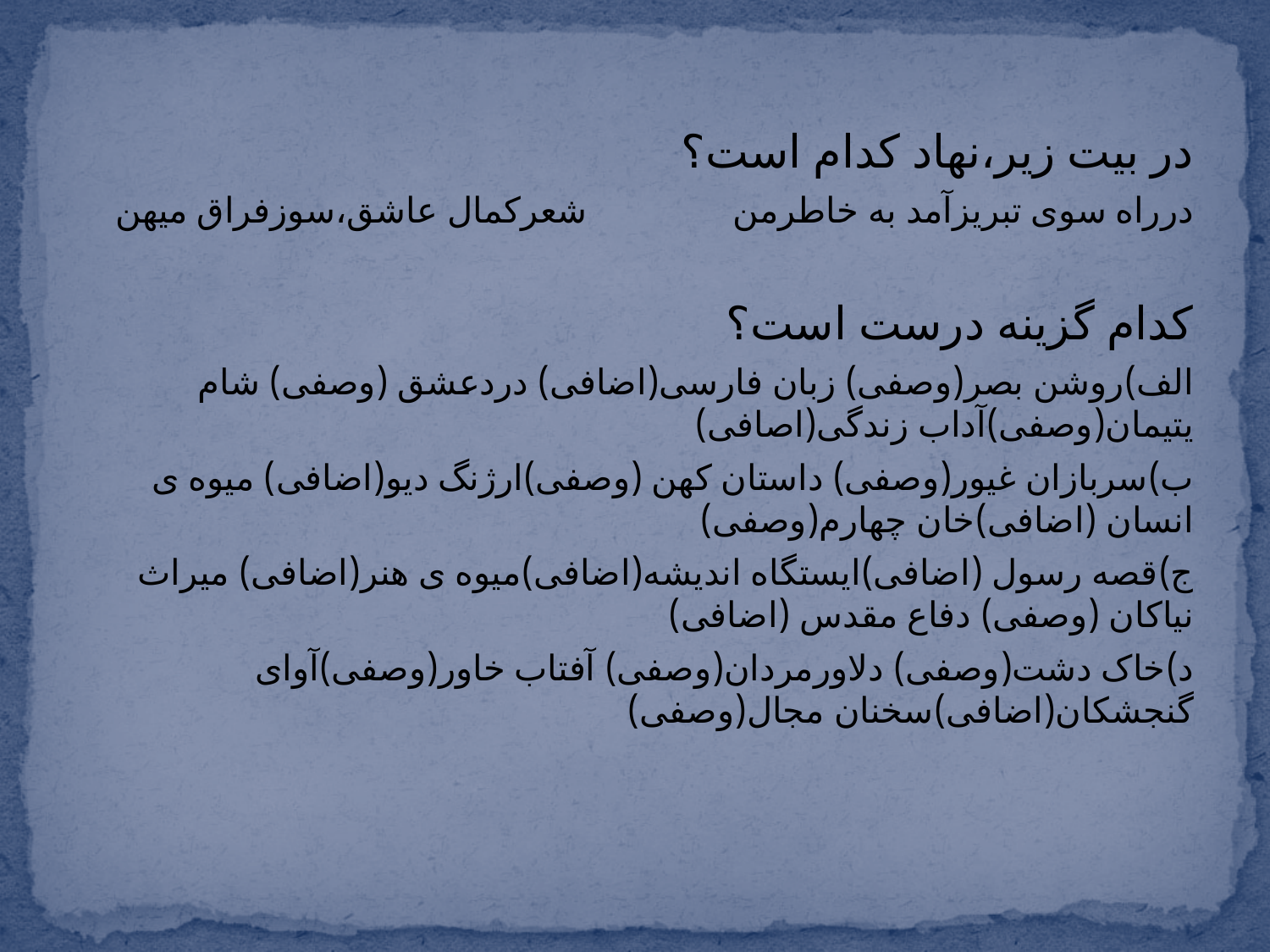

در بیت زیر،نهاد کدام است؟
درراه سوی تبریزآمد به خاطرمن                شعرکمال عاشق،سوزفراق میهن

کدام گزینه درست است؟
الف)روشن بصر(وصفی) زبان فارسی(اضافی) دردعشق (وصفی) شام یتیمان(وصفی)آداب زندگی(اصافی)
ب)سربازان غیور(وصفی) داستان کهن (وصفی)ارژنگ دیو(اضافی) میوه ی انسان (اضافی)خان چهارم(وصفی)
ج)قصه رسول (اضافی)ایستگاه اندیشه(اضافی)میوه ی هنر(اضافی) میراث نیاکان (وصفی) دفاع مقدس (اضافی)
د)خاک دشت(وصفی) دلاورمردان(وصفی) آفتاب خاور(وصفی)آوای گنجشکان(اضافی)سخنان مجال(وصفی)